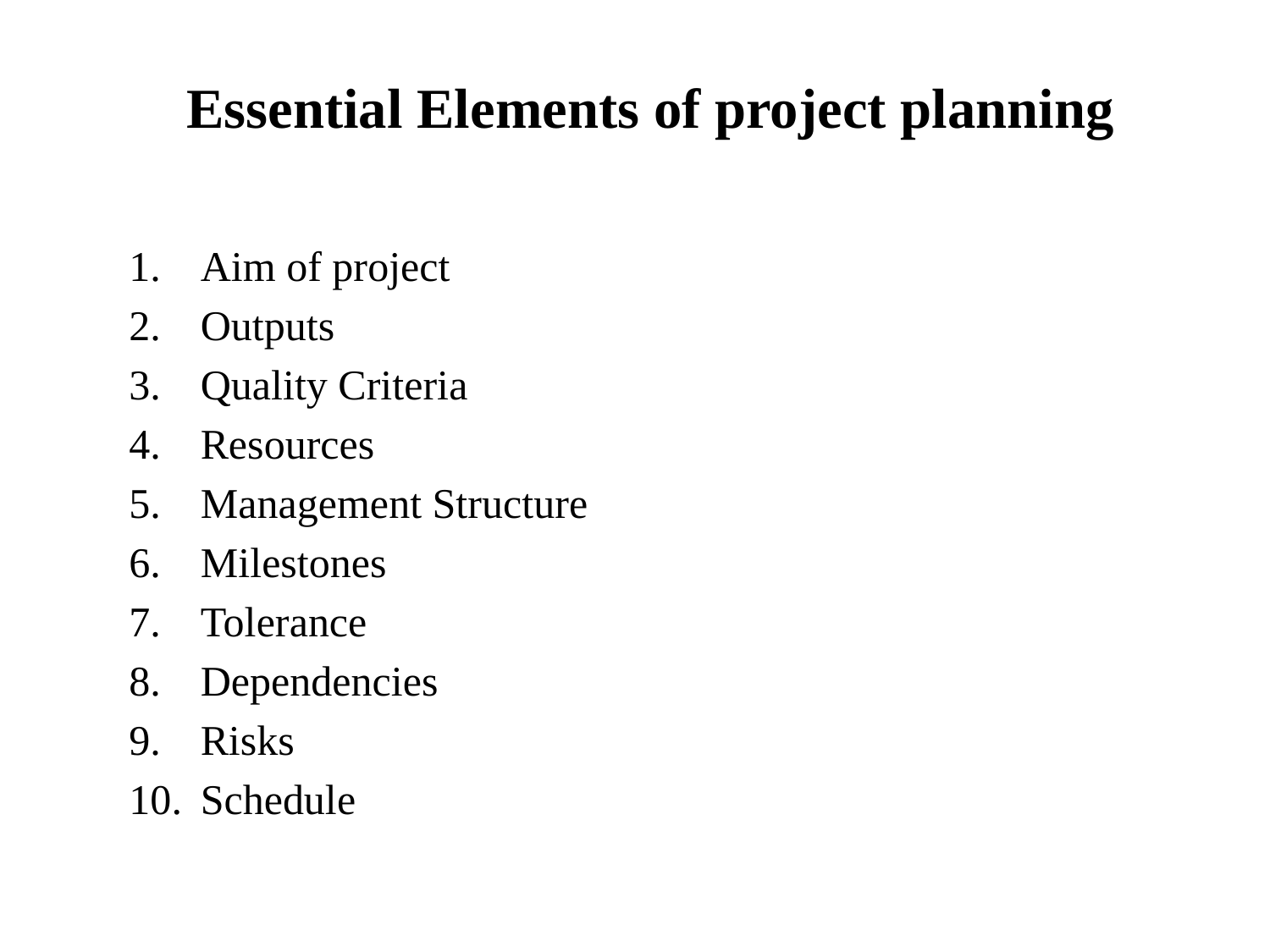

# Essential Elements of project planning
Aim of project
Outputs
Quality Criteria
Resources
Management Structure
Milestones
Tolerance
Dependencies
Risks
Schedule